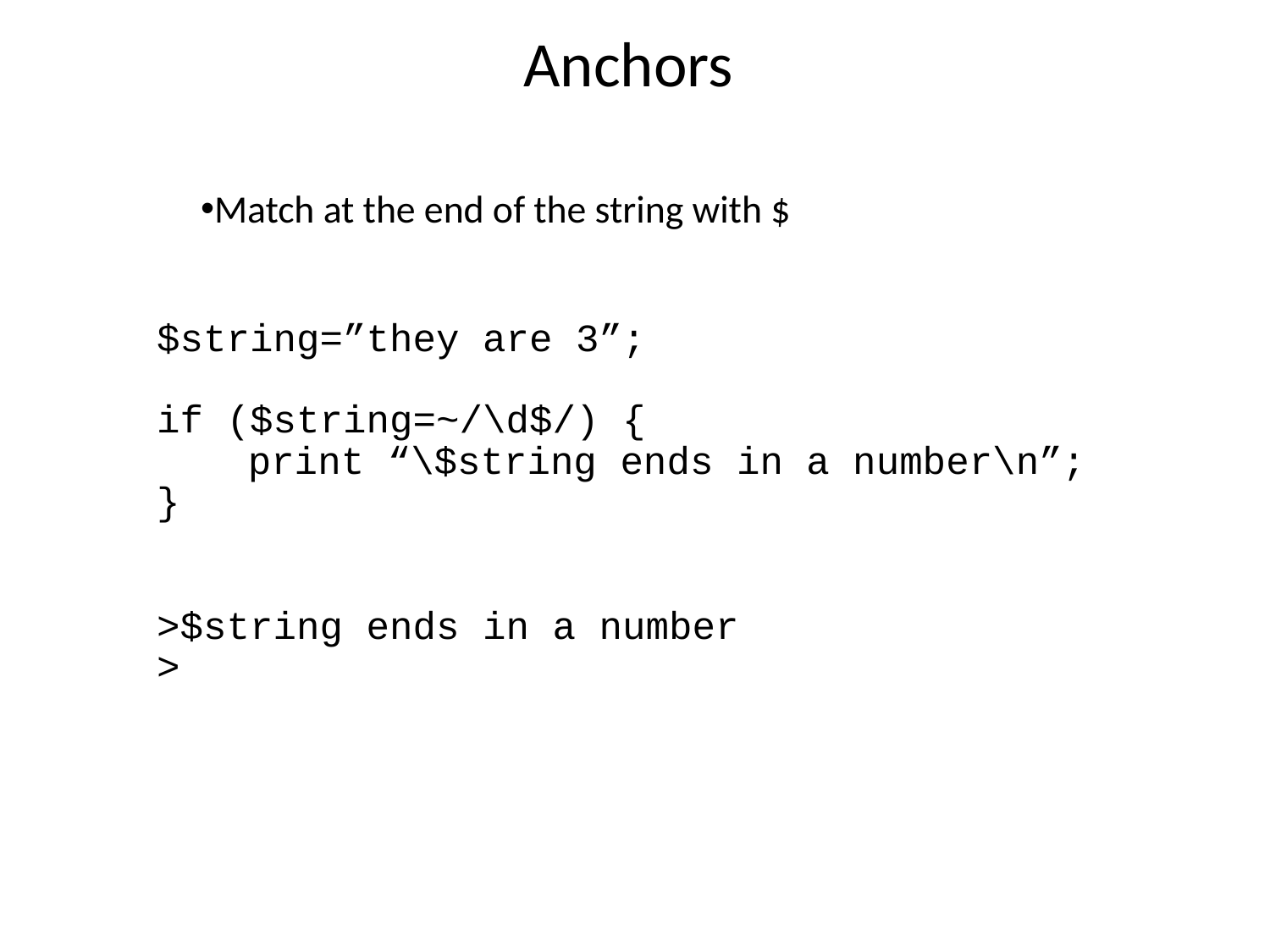

Anchors
Match at the end of the string with $
$string=”they are 3”;

if ($string=~/\d$/) {
	print “\$string ends in a number\n”;
}
>$string ends in a number
>